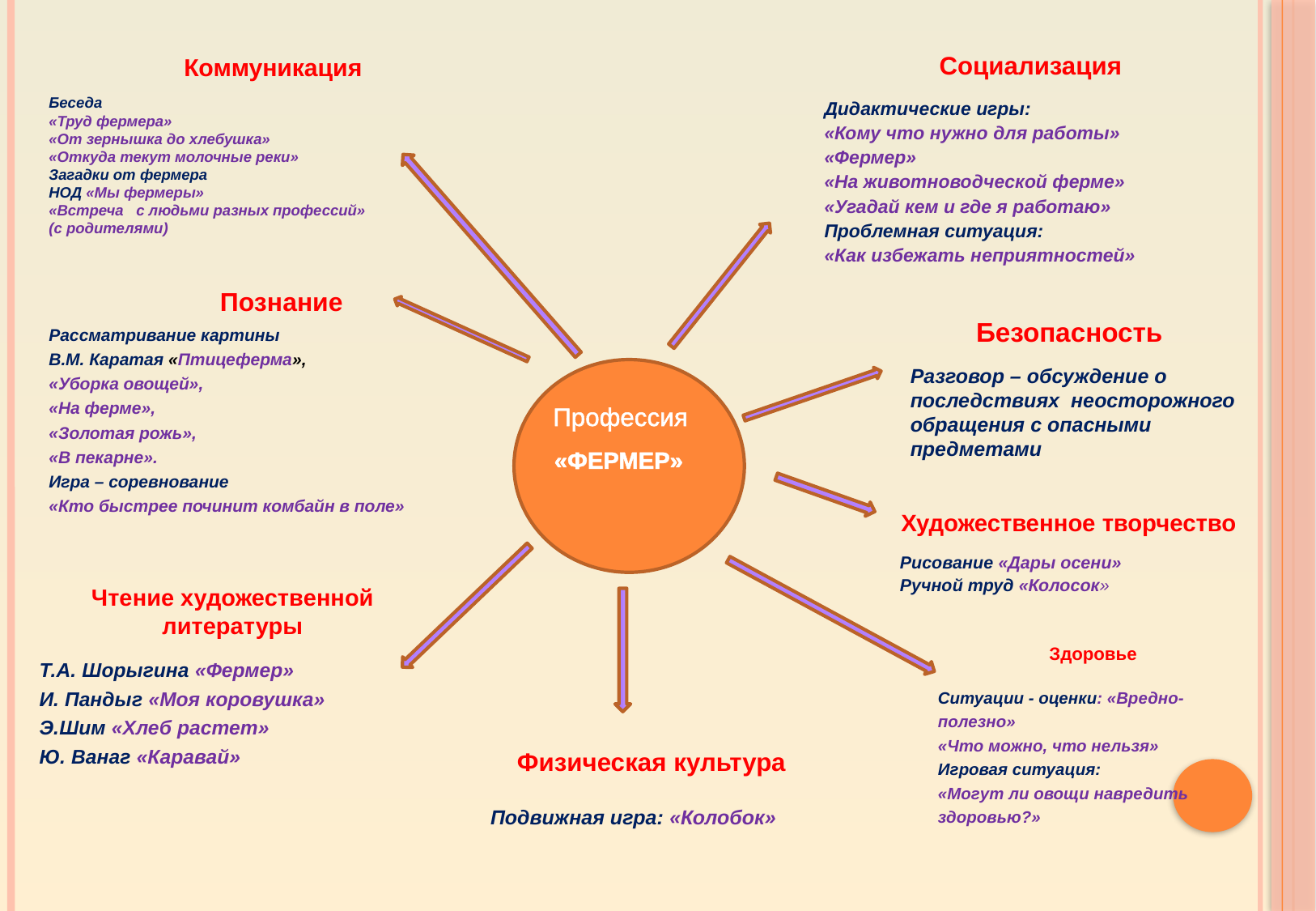

Социализация

Дидактические игры:
«Кому что нужно для работы»
«Фермер»
«На животноводческой ферме»
«Угадай кем и где я работаю»
Проблемная ситуация:
«Как избежать неприятностей»

Коммуникация

Беседа
«Труд фермера»
«От зернышка до хлебушка»
«Откуда текут молочные реки»
Загадки от фермера
НОД «Мы фермеры»
«Встреча   с людьми разных профессий»
(с родителями)

Познание

Рассматривание картины
В.М. Каратая «Птицеферма»,
«Уборка овощей»,
«На ферме»,
«Золотая рожь»,
«В пекарне».
Игра – соревнование
«Кто быстрее починит комбайн в поле»

Безопасность
Разговор – обсуждение о последствиях  неосторожного обращения с опасными предметами

                                             Профессия
                      «фермер»

Художественное творчество

Рисование «Дары осени»
Ручной труд «Колосок»

Чтение художественной литературы

Т.А. Шорыгина «Фермер»
И. Пандыг «Моя коровушка»
Э.Шим «Хлеб растет»
Ю. Ванаг «Каравай»

Здоровье

Ситуации - оценки: «Вредно-полезно»
«Что можно, что нельзя»
Игровая ситуация:
«Могут ли овощи навредить здоровью?»

Физическая культура

Подвижная игра: «Колобок»